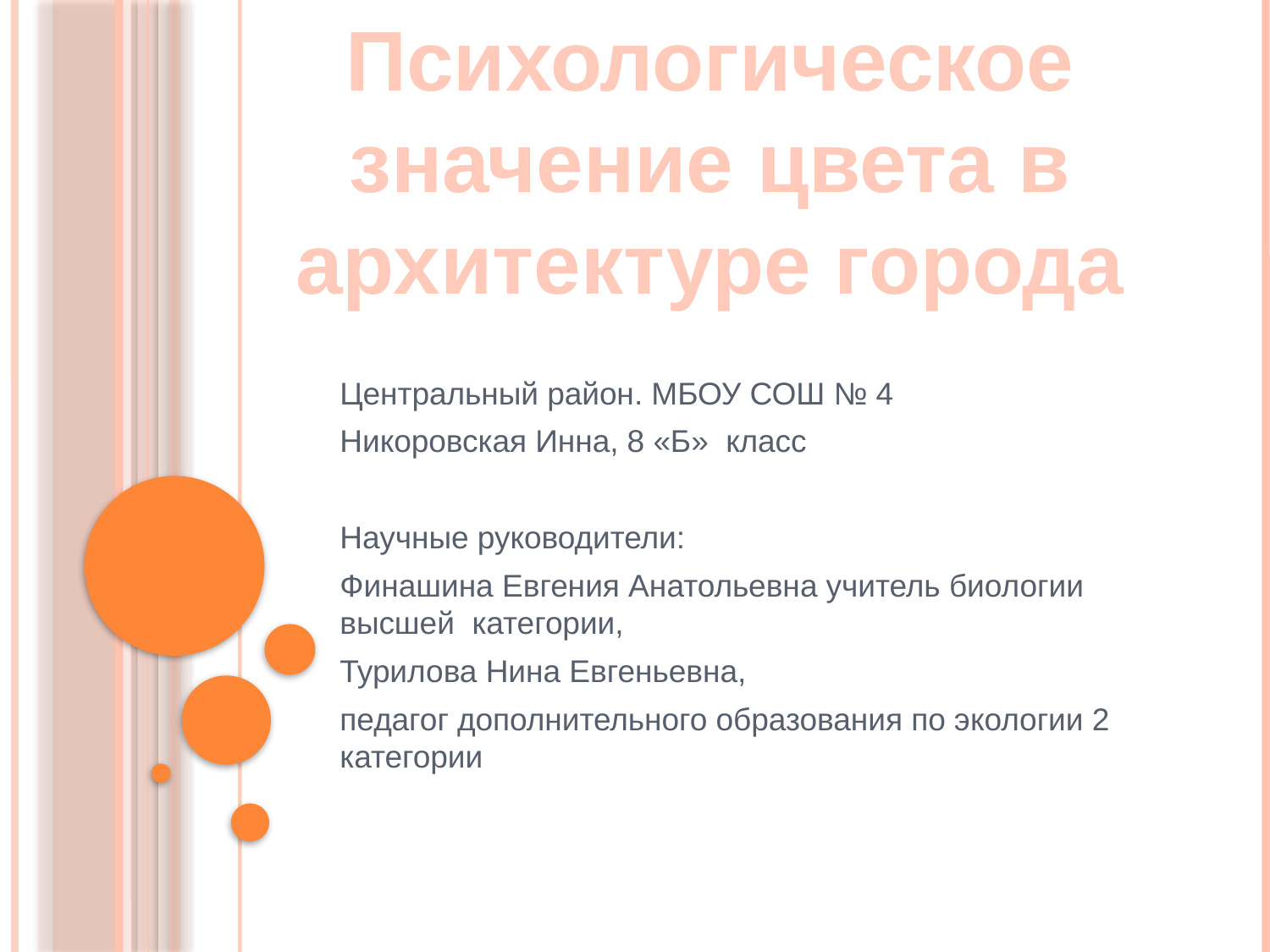

Психологическое значение цвета в архитектуре города
Центральный район. МБОУ СОШ № 4
Никоровская Инна, 8 «Б»  класс

Научные руководители:
Финашина Евгения Анатольевна учитель биологии высшей  категории,
Турилова Нина Евгеньевна,
педагог дополнительного образования по экологии 2 категории